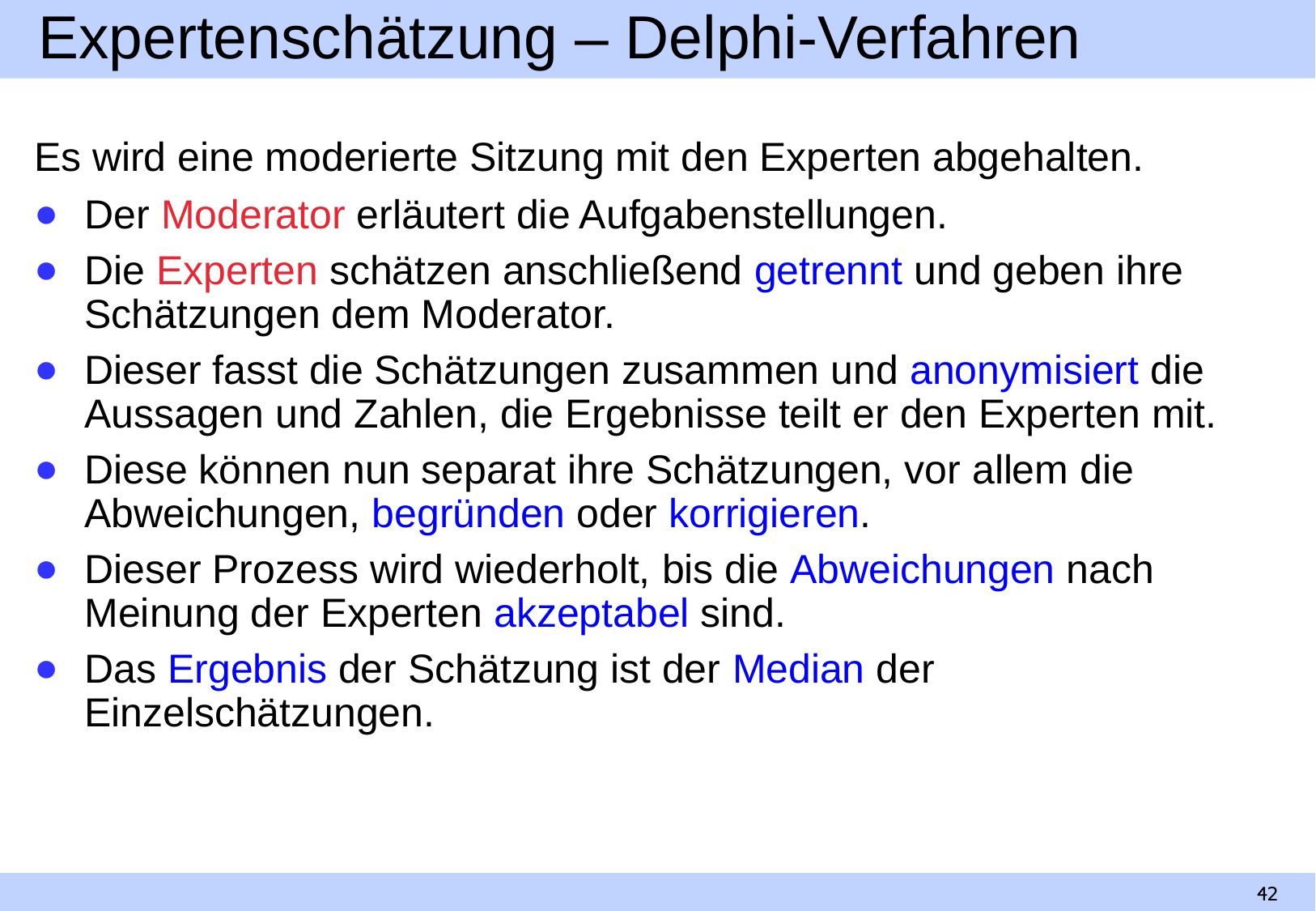

# Expertenschätzung – Delphi-Verfahren
Es wird eine moderierte Sitzung mit den Experten abgehalten.
Der Moderator erläutert die Aufgabenstellungen.
Die Experten schätzen anschließend getrennt und geben ihre Schätzungen dem Moderator.
Dieser fasst die Schätzungen zusammen und anonymisiert die Aussagen und Zahlen, die Ergebnisse teilt er den Experten mit.
Diese können nun separat ihre Schätzungen, vor allem die Abweichungen, begründen oder korrigieren.
Dieser Prozess wird wiederholt, bis die Abweichungen nach Meinung der Experten akzeptabel sind.
Das Ergebnis der Schätzung ist der Median der Einzelschätzungen.
42